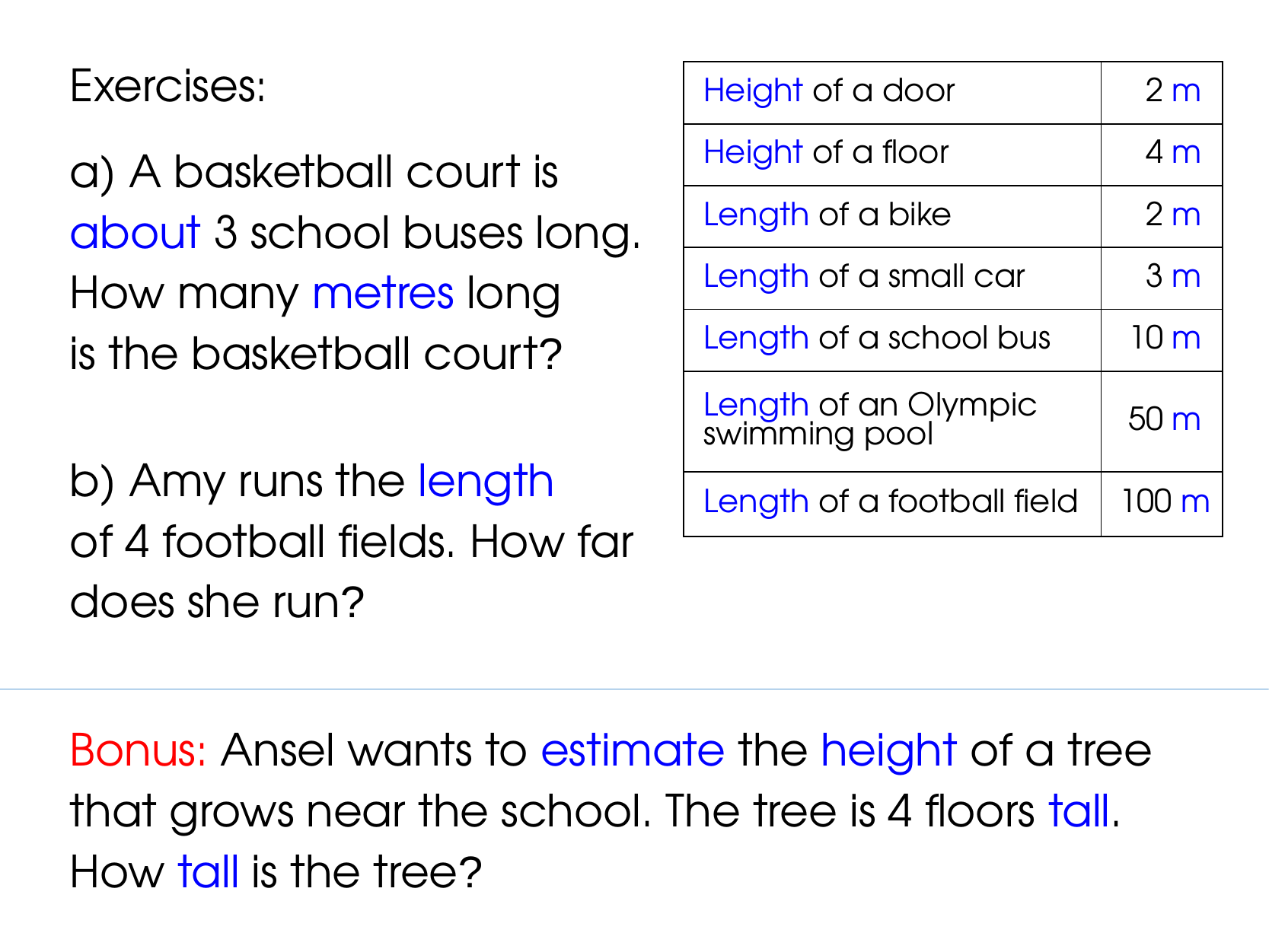

Exercises:
| Height of a door | 2 m |
| --- | --- |
| Height of a floor | 4 m |
| Length of a bike | 2 m |
| Length of a small car | 3 m |
| Length of a school bus | 10 m |
| Length of an Olympic swimming pool | 50 m |
| Length of a football field | 100 m |
a) A basketball court is about 3 school buses long. How many metres long
is the basketball court?
b) Amy runs the length
of 4 football fields. How far
does she run?
Bonus: Ansel wants to estimate the height of a tree that grows near the school. The tree is 4 floors tall.
How tall is the tree?